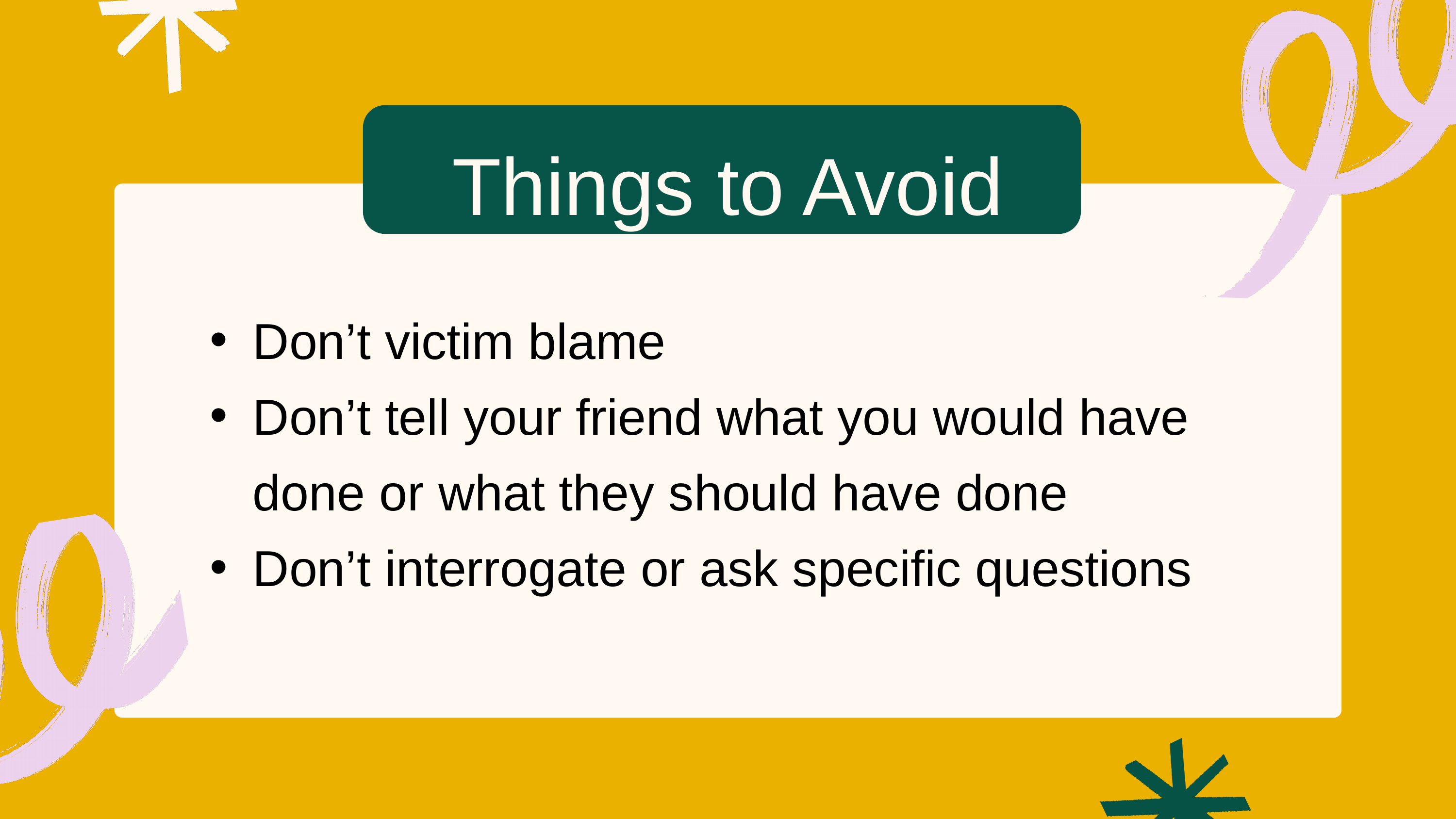

Things to Avoid

Don’t victim blame
Don’t tell your friend what you would have done or what they should have done
Don’t interrogate or ask specific questions